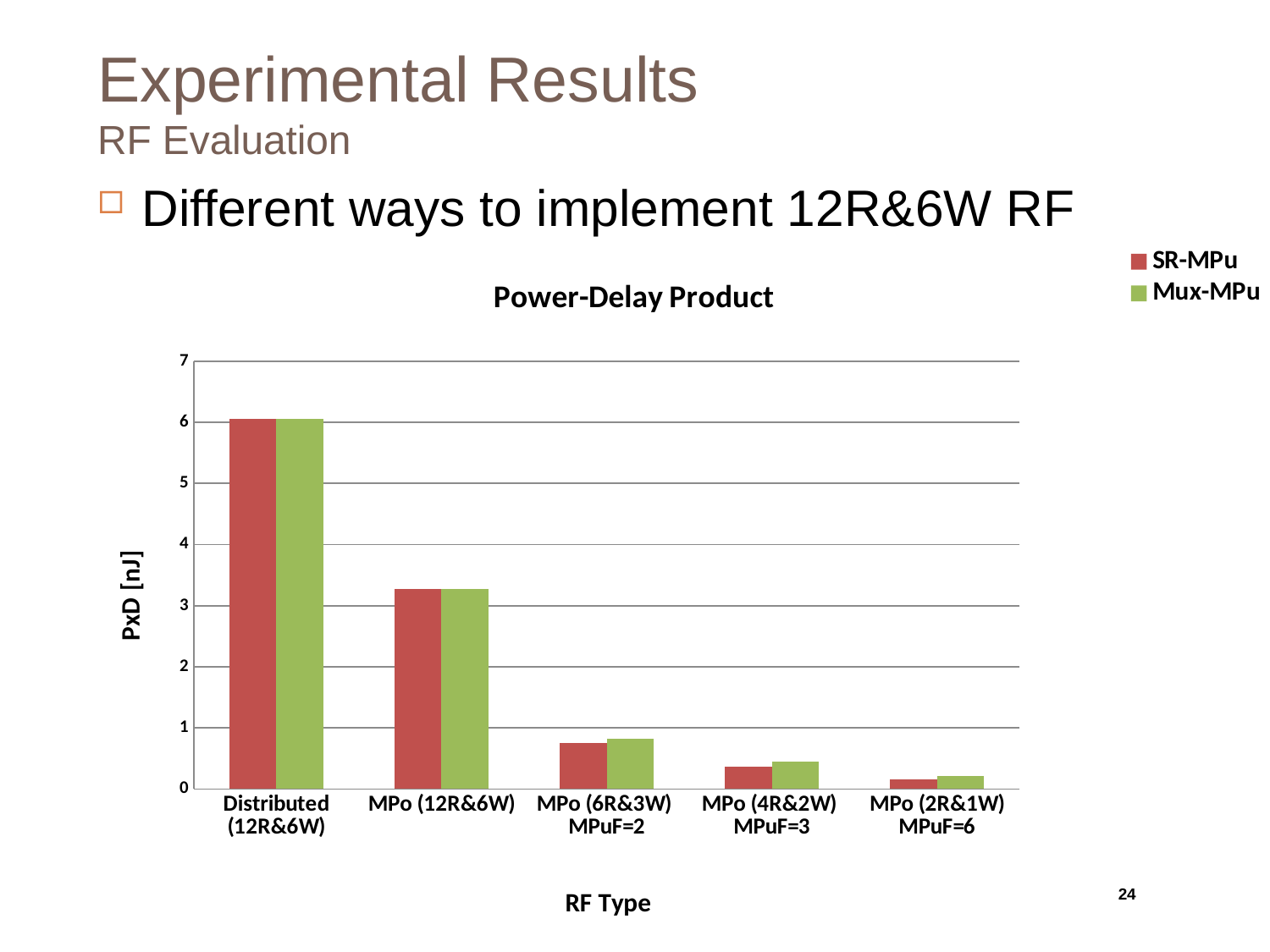

# Experimental Results RF Evaluation
Different ways to implement 12R&6W RF

### Chart: Power-Delay Product

| Category | SR-MPu | Mux-MPu |
|---|---|---|
| Distributed (12R&6W) | 6.055 | 6.055 |
| MPo (12R&6W) | 3.267 | 3.267 |
| MPo (6R&3W)  MPuF=2 | 0.753 | 0.823 |
| MPo (4R&2W)  MPuF=3 | 0.367 | 0.444 |
| MPo (2R&1W) MPuF=6 | 0.16 | 0.214 |
24